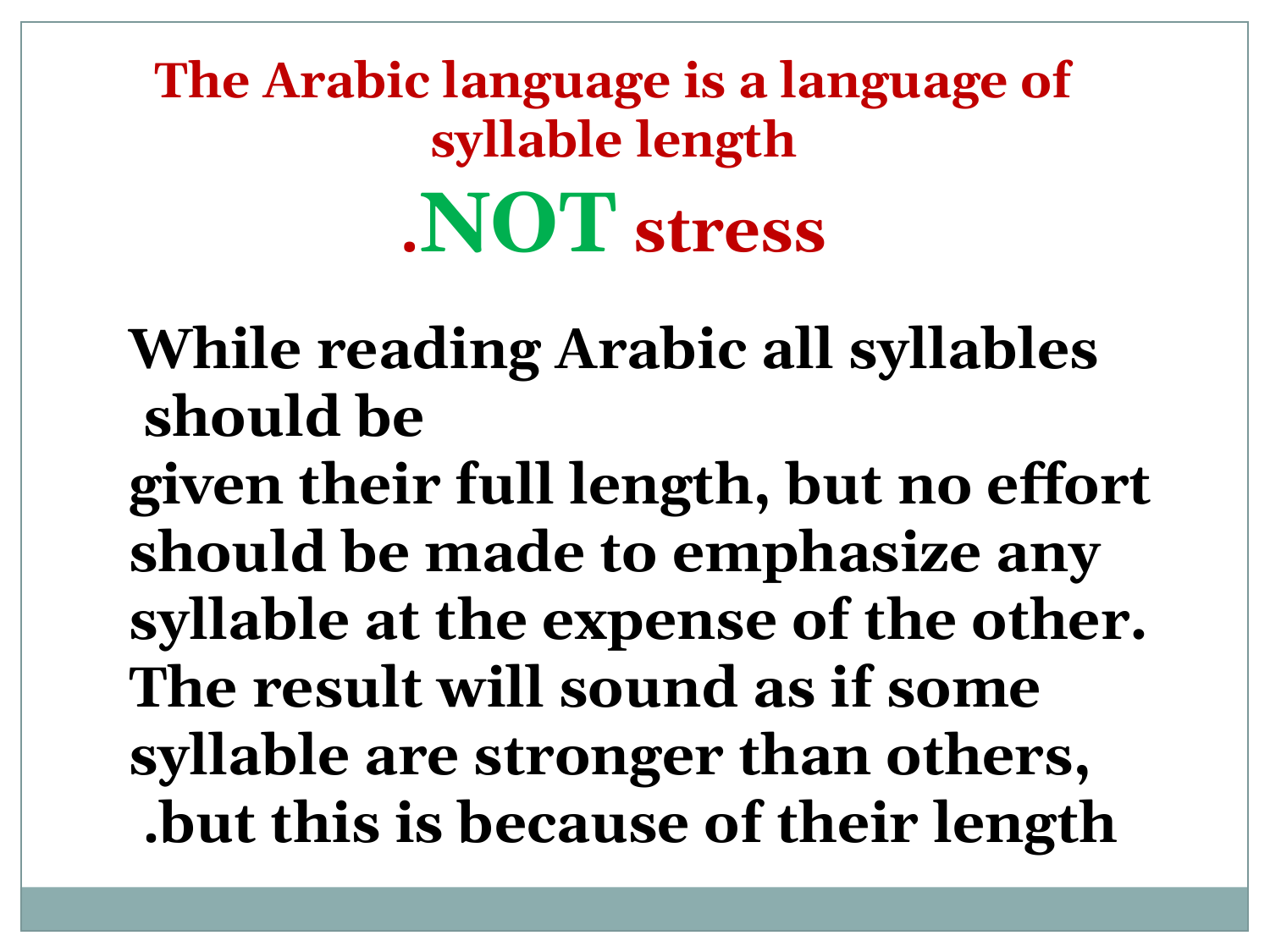

The Arabic language is a language of syllable length
NOT stress.
While reading Arabic all syllables should be
given their full length, but no effort should be made to emphasize any syllable at the expense of the other. The result will sound as if some syllable are stronger than others, but this is because of their length.